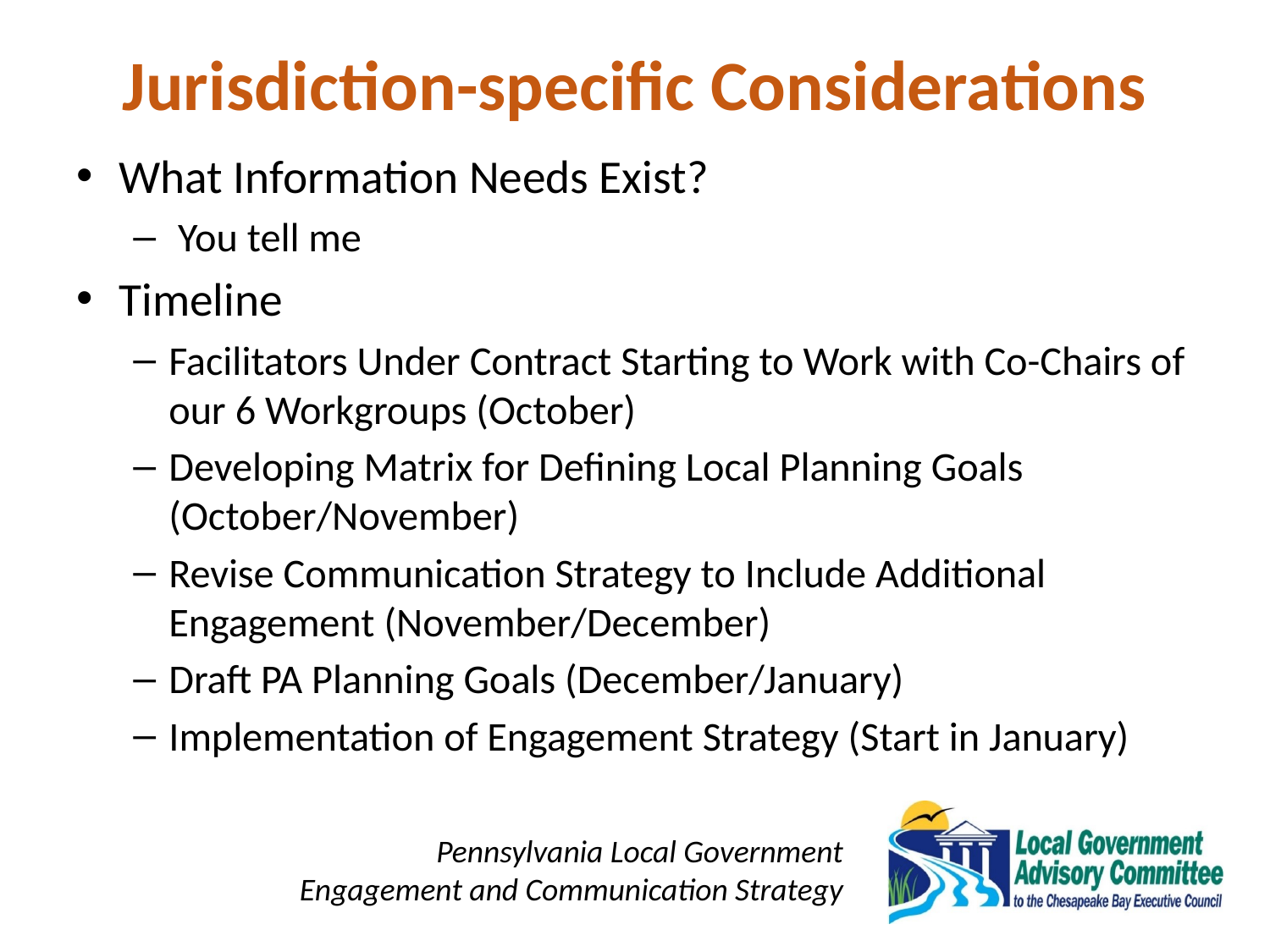

# Jurisdiction-specific Considerations
What Information Needs Exist?
 You tell me
Timeline
Facilitators Under Contract Starting to Work with Co-Chairs of our 6 Workgroups (October)
Developing Matrix for Defining Local Planning Goals (October/November)
Revise Communication Strategy to Include Additional Engagement (November/December)
Draft PA Planning Goals (December/January)
Implementation of Engagement Strategy (Start in January)

Pennsylvania Local Government
Engagement and Communication Strategy